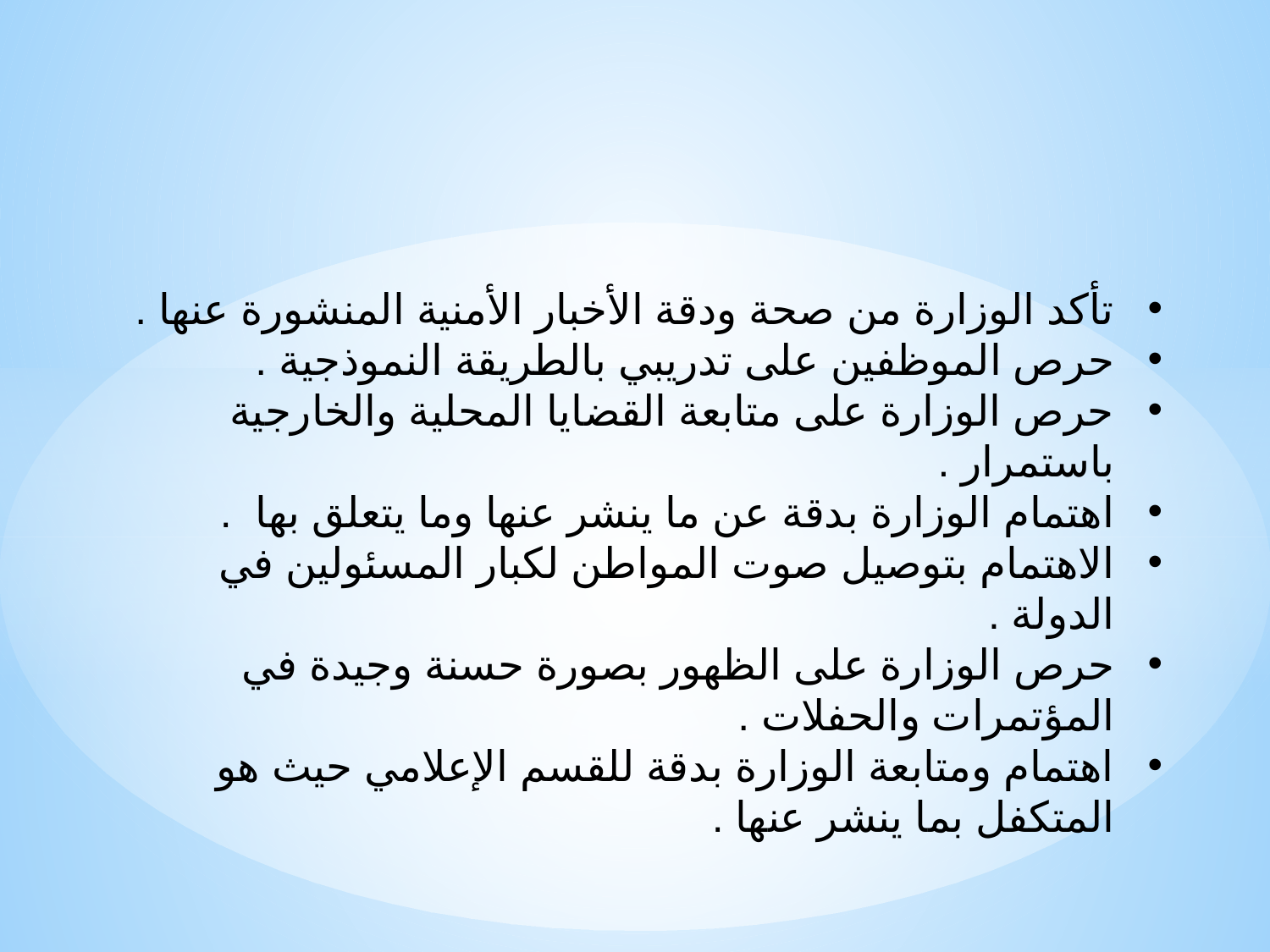

تأكد الوزارة من صحة ودقة الأخبار الأمنية المنشورة عنها .
حرص الموظفين على تدريبي بالطريقة النموذجية .
حرص الوزارة على متابعة القضايا المحلية والخارجية باستمرار .
اهتمام الوزارة بدقة عن ما ينشر عنها وما يتعلق بها  .
الاهتمام بتوصيل صوت المواطن لكبار المسئولين في الدولة .
حرص الوزارة على الظهور بصورة حسنة وجيدة في المؤتمرات والحفلات .
اهتمام ومتابعة الوزارة بدقة للقسم الإعلامي حيث هو المتكفل بما ينشر عنها .